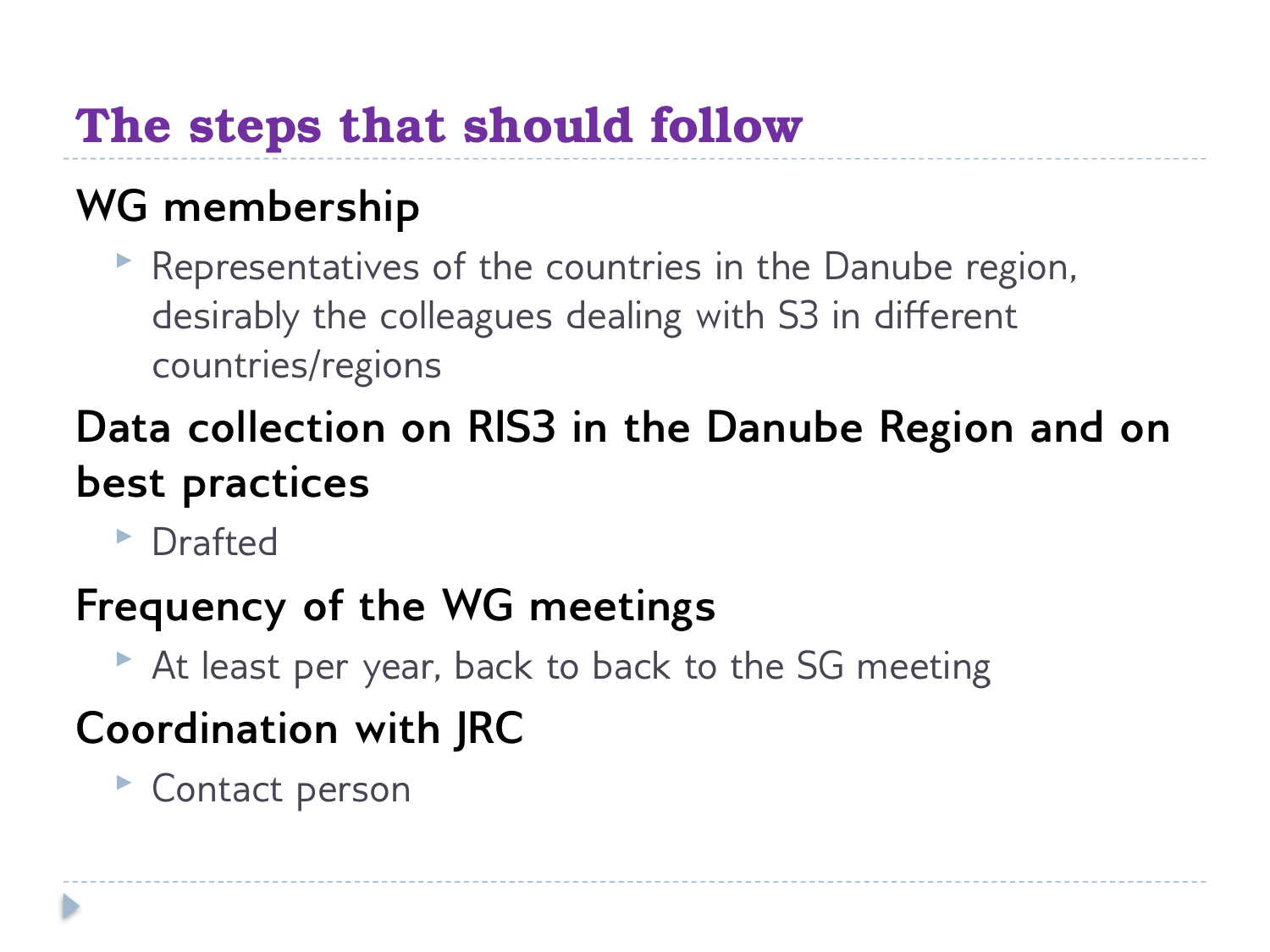

# The steps that should follow
WG membership
Representatives of the countries in the Danube region, desirably the colleagues dealing with S3 in different countries/regions
Data collection on RIS3 in the Danube Region and on best practices
Drafted
Frequency of the WG meetings
At least per year, back to back to the SG meeting
Coordination with JRC
Contact person